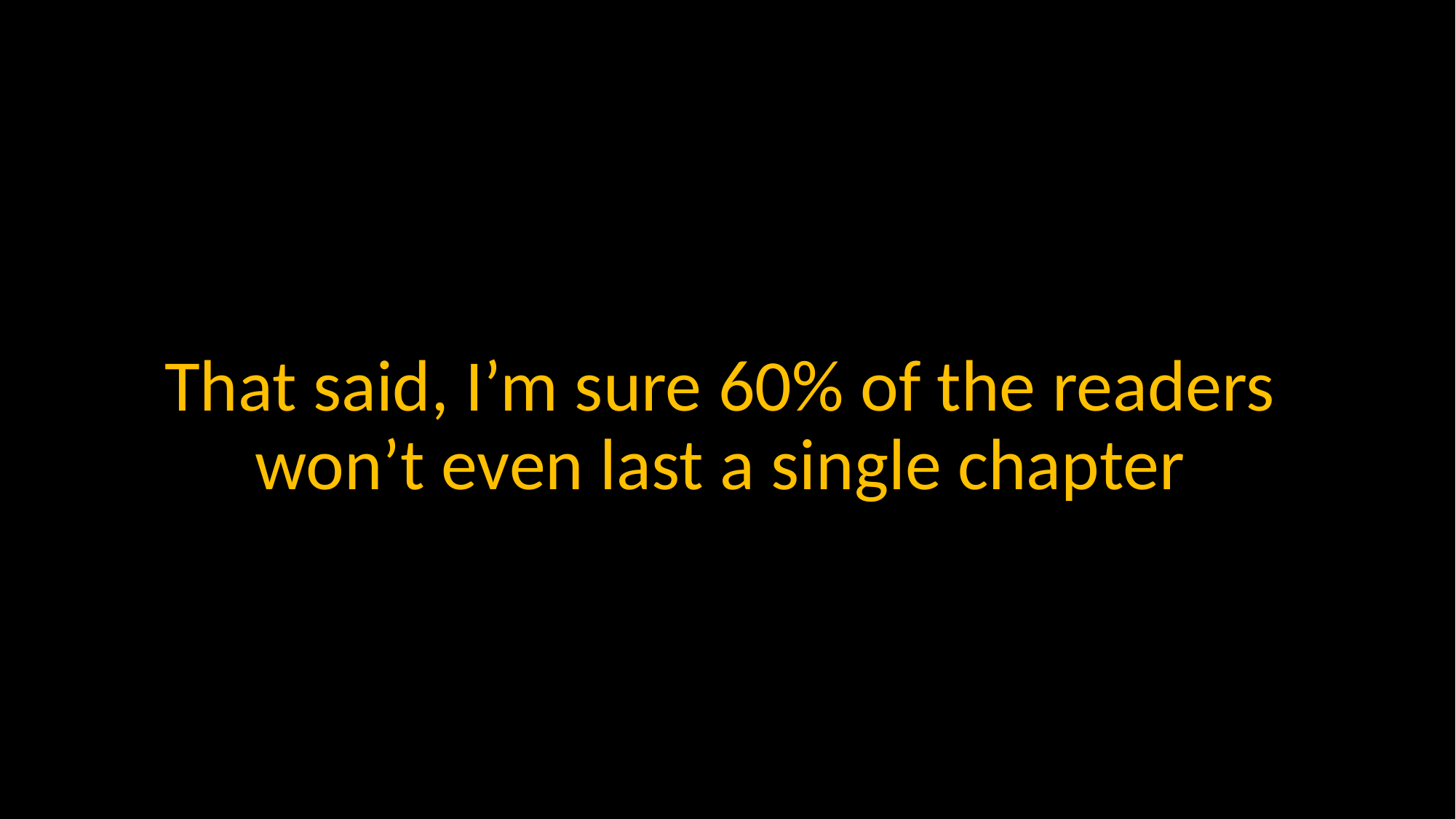

That said, I’m sure 60% of the readers won’t even last a single chapter